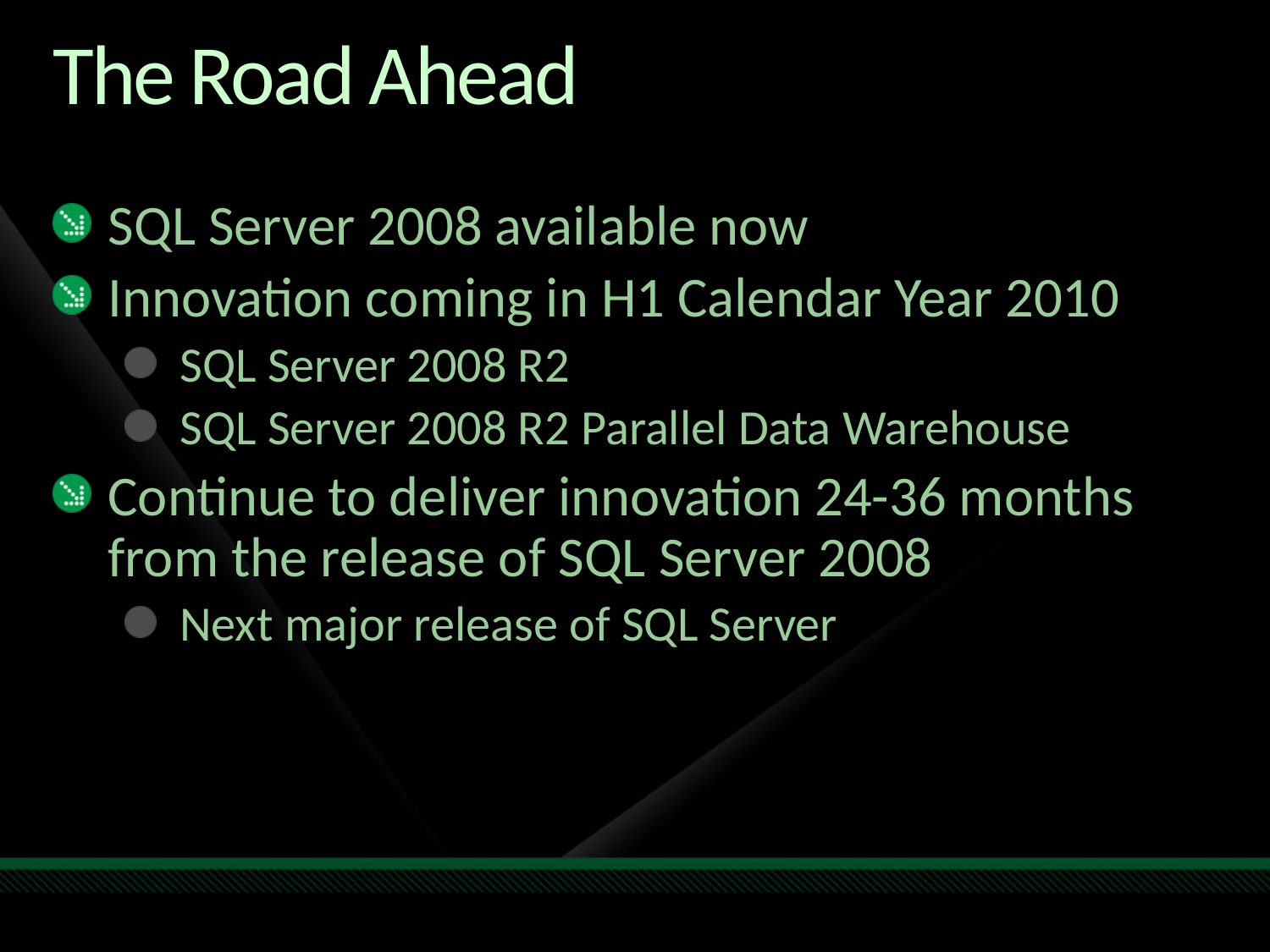

# The Road Ahead
SQL Server 2008 available now
Innovation coming in H1 Calendar Year 2010
SQL Server 2008 R2
SQL Server 2008 R2 Parallel Data Warehouse
Continue to deliver innovation 24-36 months from the release of SQL Server 2008
Next major release of SQL Server